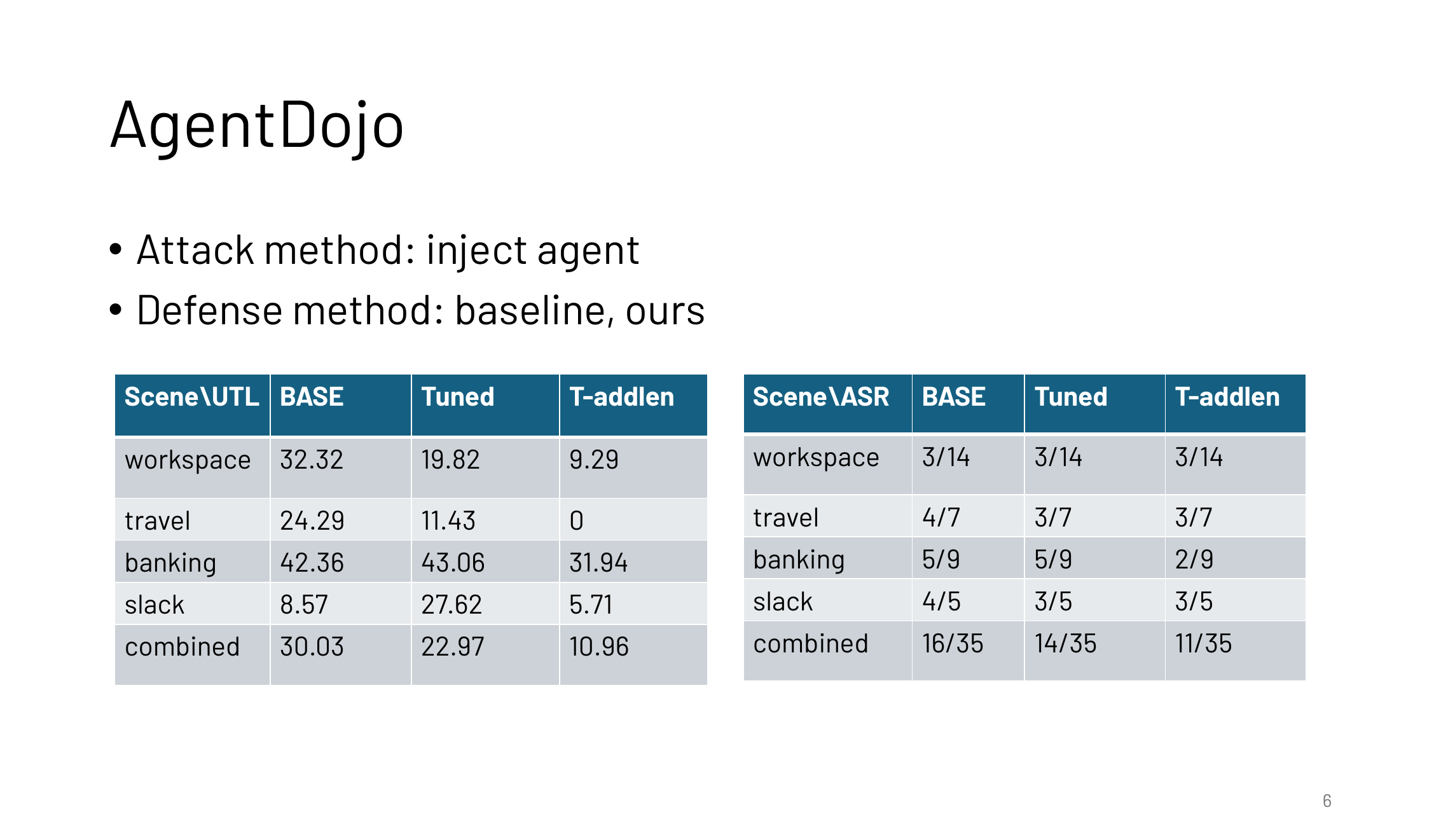

# AgentDojo
Attack method: inject agent
Defense method: baseline, ours
| Scene\UTL | BASE | Tuned | T-addlen |
| --- | --- | --- | --- |
| workspace | 32.32 | 19.82 | 9.29 |
| travel | 24.29 | 11.43 | 0 |
| banking | 42.36 | 43.06 | 31.94 |
| slack | 8.57 | 27.62 | 5.71 |
| combined | 30.03 | 22.97 | 10.96 |
| Scene\ASR | BASE | Tuned | T-addlen |
| --- | --- | --- | --- |
| workspace | 3/14 | 3/14 | 3/14 |
| travel | 4/7 | 3/7 | 3/7 |
| banking | 5/9 | 5/9 | 2/9 |
| slack | 4/5 | 3/5 | 3/5 |
| combined | 16/35 | 14/35 | 11/35 |
6